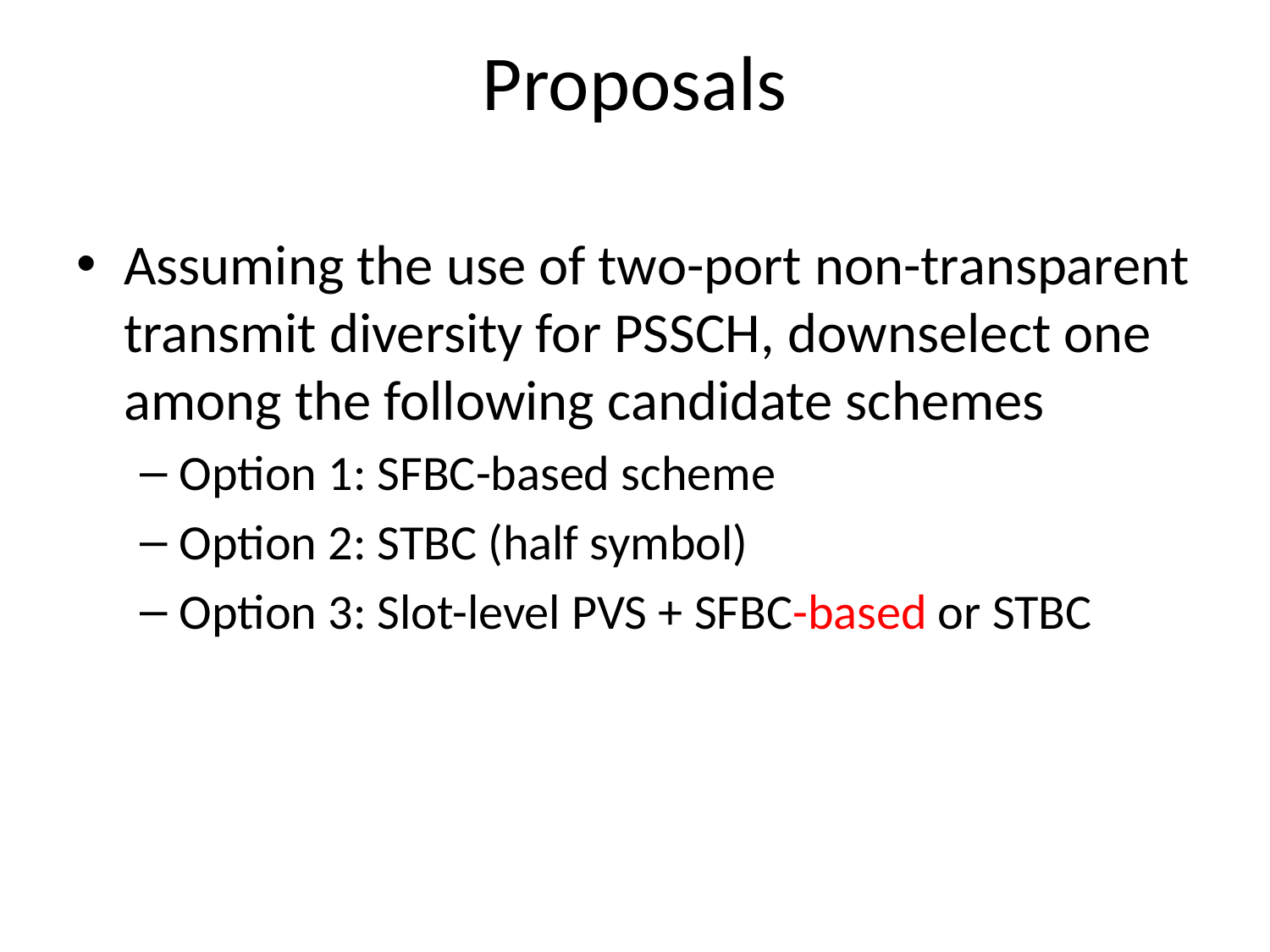

# Proposals
Assuming the use of two-port non-transparent transmit diversity for PSSCH, downselect one among the following candidate schemes
Option 1: SFBC-based scheme
Option 2: STBC (half symbol)
Option 3: Slot-level PVS + SFBC-based or STBC